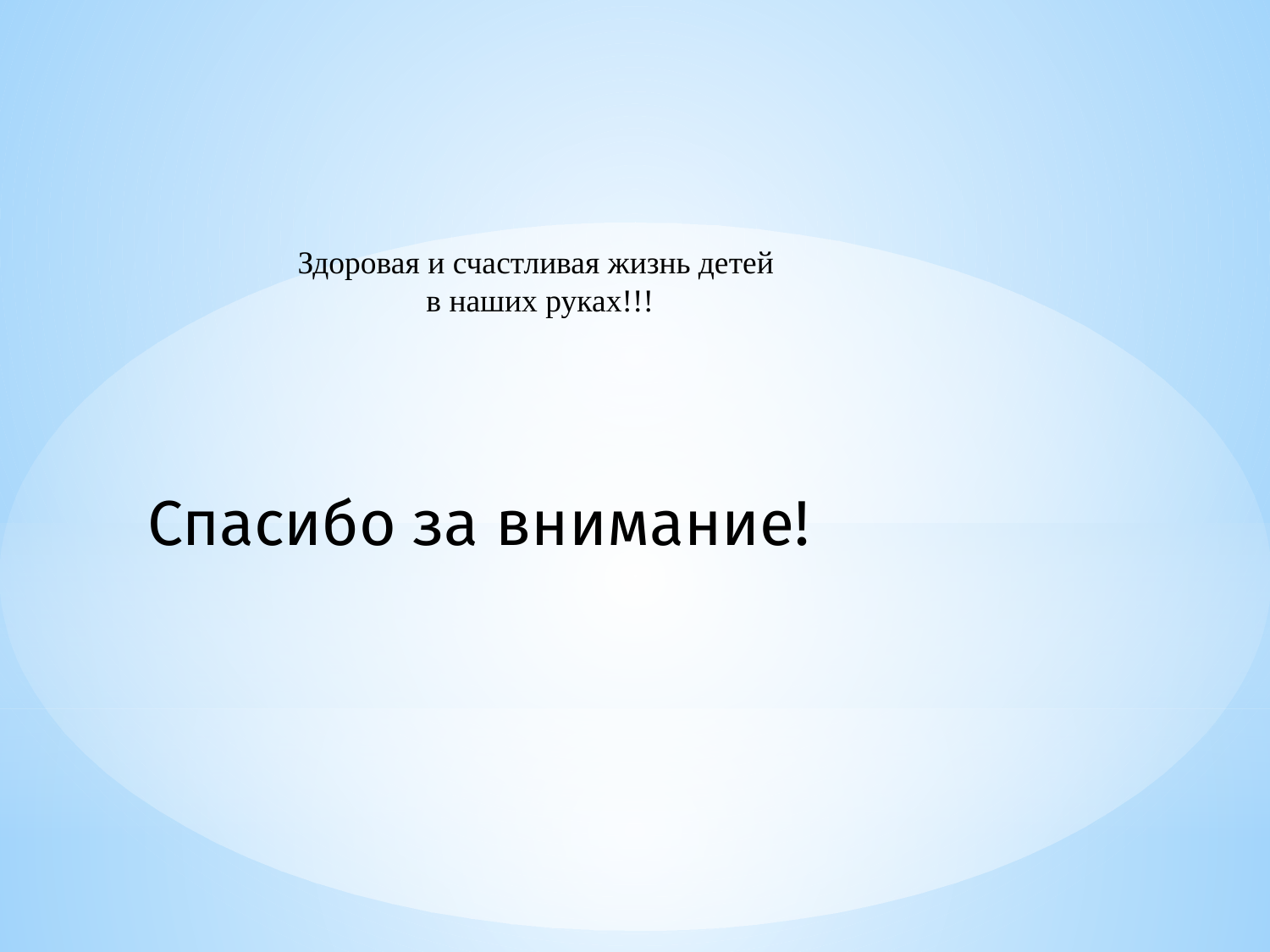

Здоровая и счастливая жизнь детей
в наших руках!!!

Спасибо за внимание!